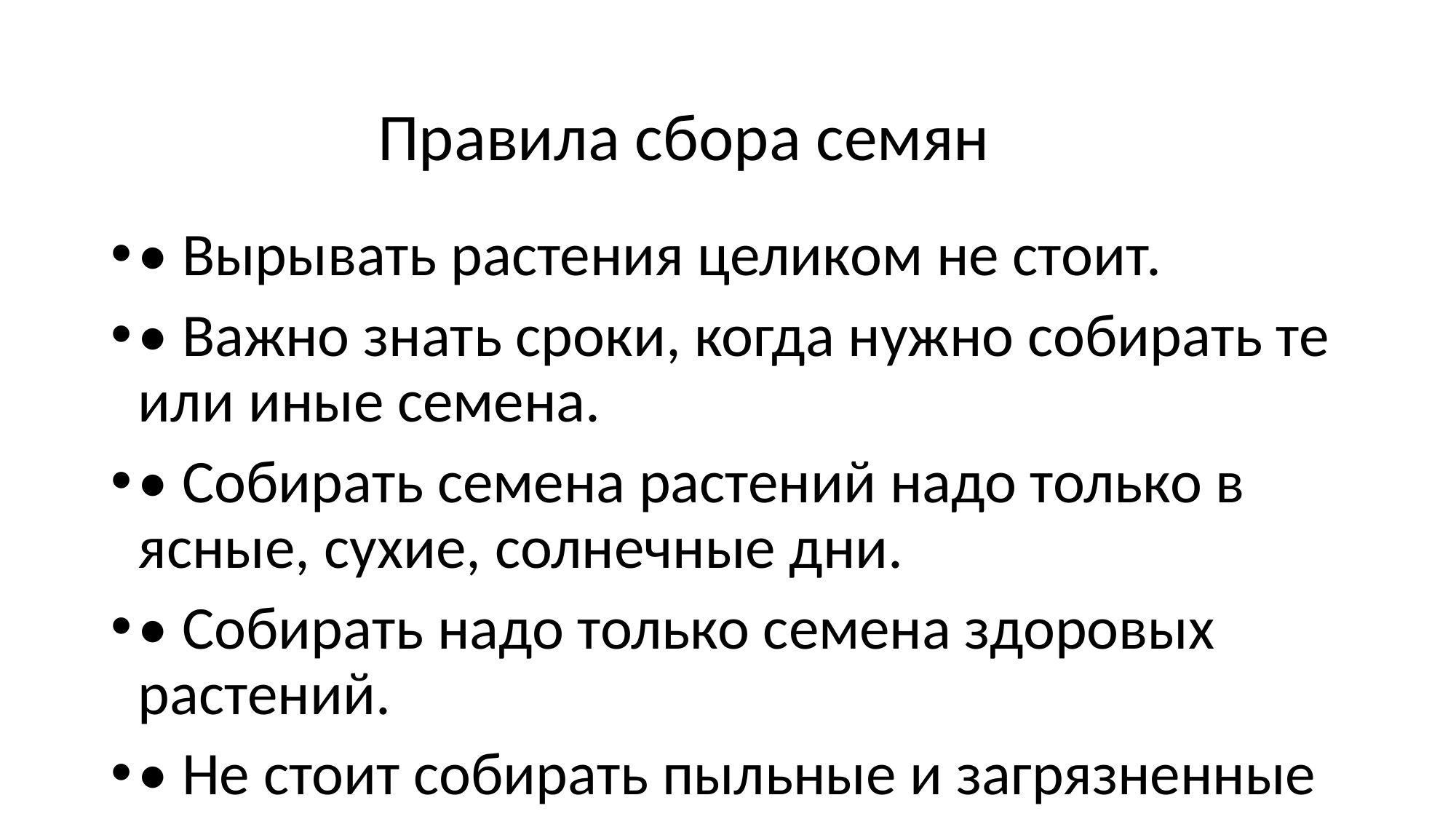

# Правила сбора семян
• Вырывать растения целиком не стоит.
• Важно знать сроки, когда нужно собирать те или иные семена.
• Собирать семена растений надо только в ясные, сухие, солнечные дни.
• Собирать надо только семена здоровых растений.
• Не стоит собирать пыльные и загрязненные